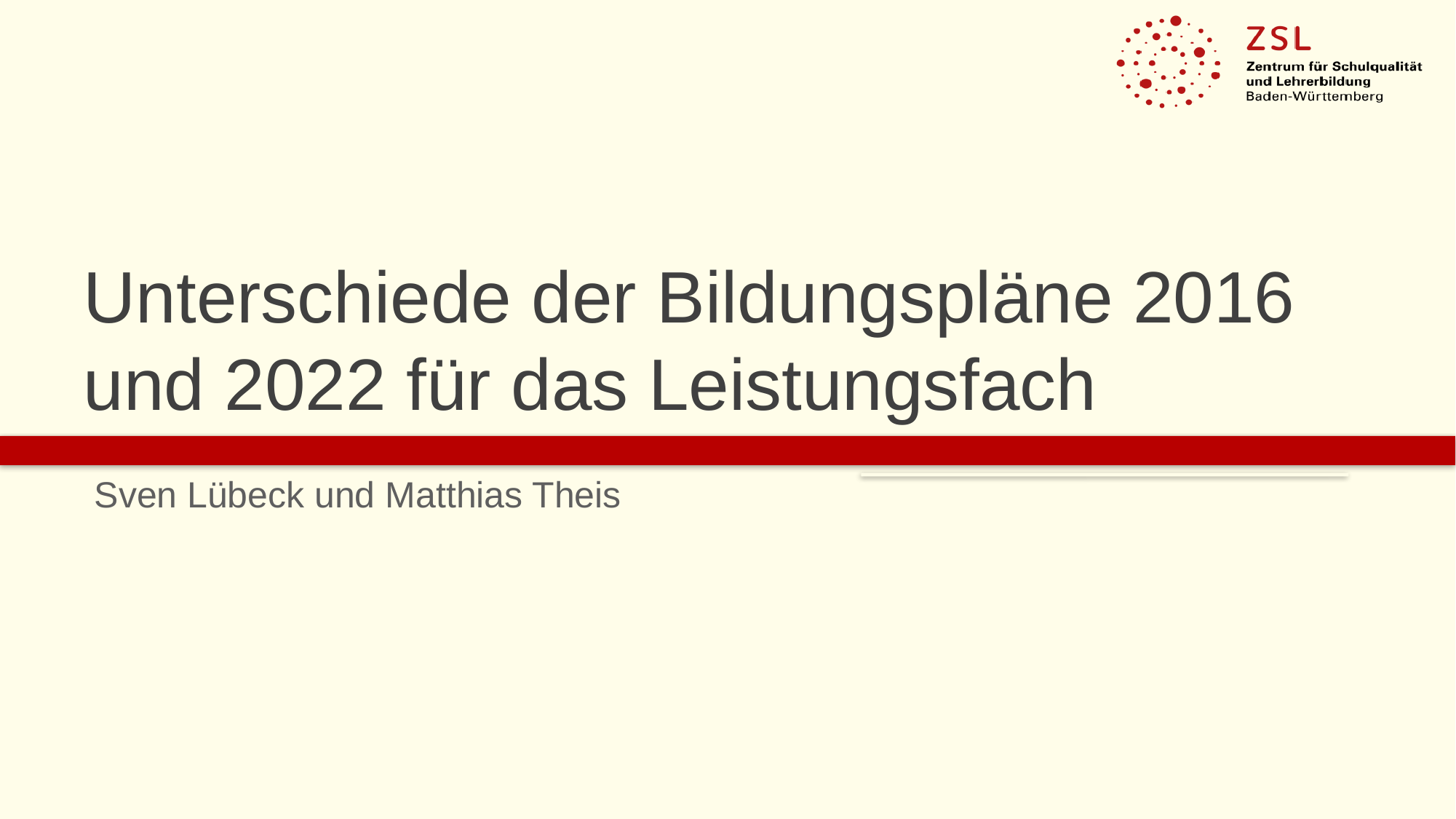

# Unterschiede der Bildungspläne 2016 und 2022 für das Leistungsfach
Sven Lübeck und Matthias Theis